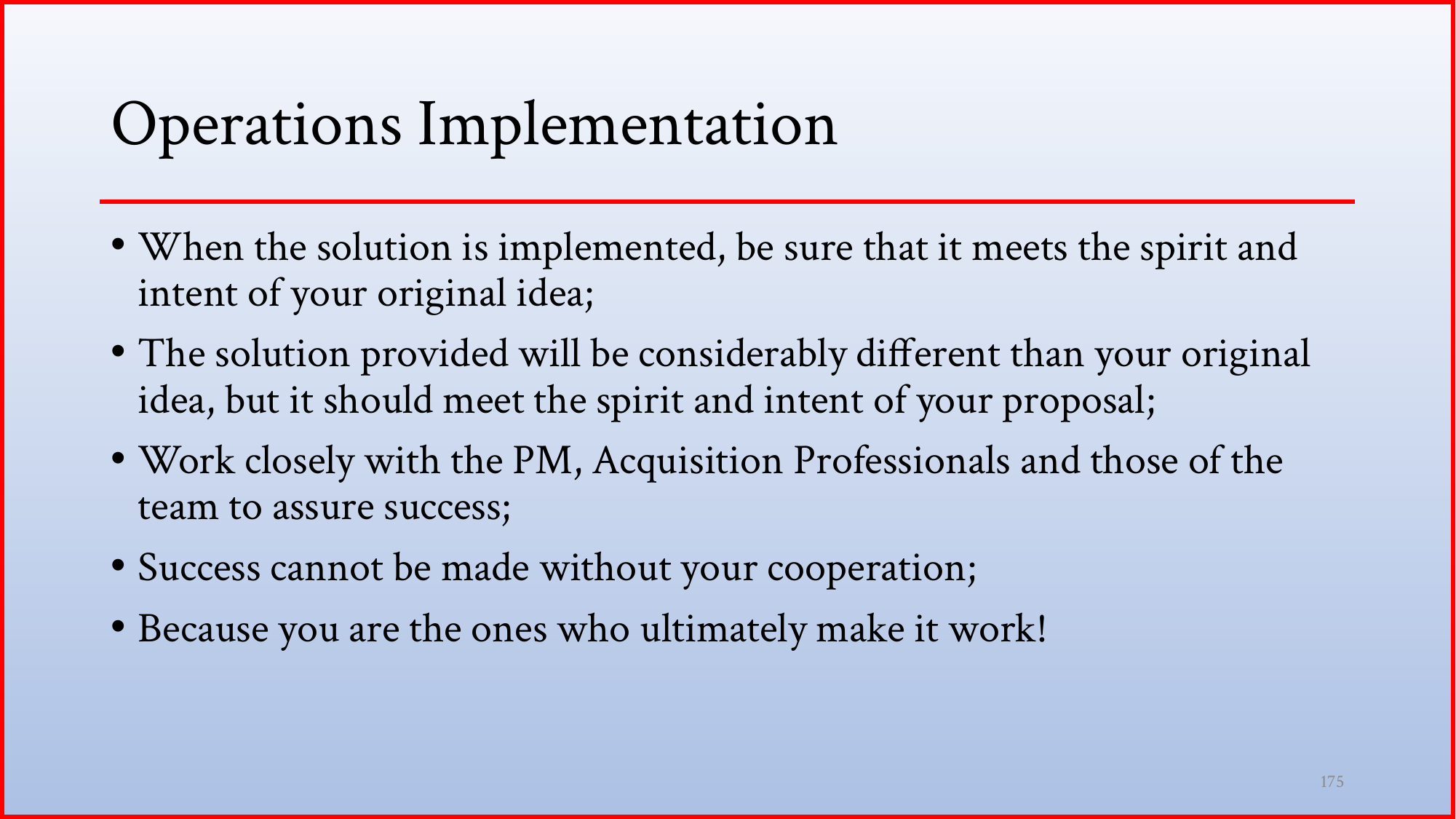

# Operations Implementation
When the solution is implemented, be sure that it meets the spirit and intent of your original idea;
The solution provided will be considerably different than your original idea, but it should meet the spirit and intent of your proposal;
Work closely with the PM, Acquisition Professionals and those of the team to assure success;
Success cannot be made without your cooperation;
Because you are the ones who ultimately make it work!
175